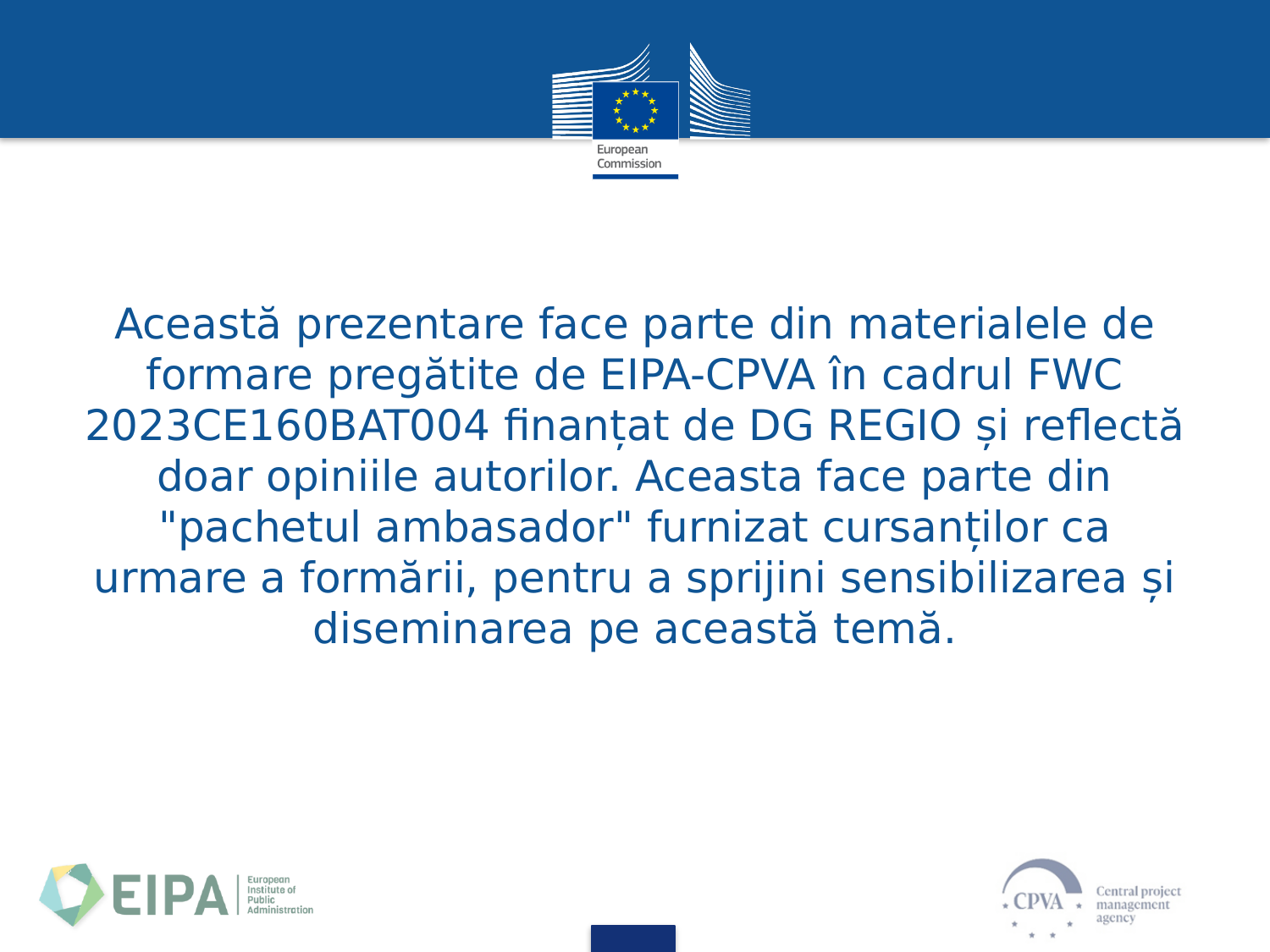

Această prezentare face parte din materialele de formare pregătite de EIPA-CPVA în cadrul FWC 2023CE160BAT004 finanțat de DG REGIO și reflectă doar opiniile autorilor. Aceasta face parte din "pachetul ambasador" furnizat cursanților ca urmare a formării, pentru a sprijini sensibilizarea și diseminarea pe această temă.